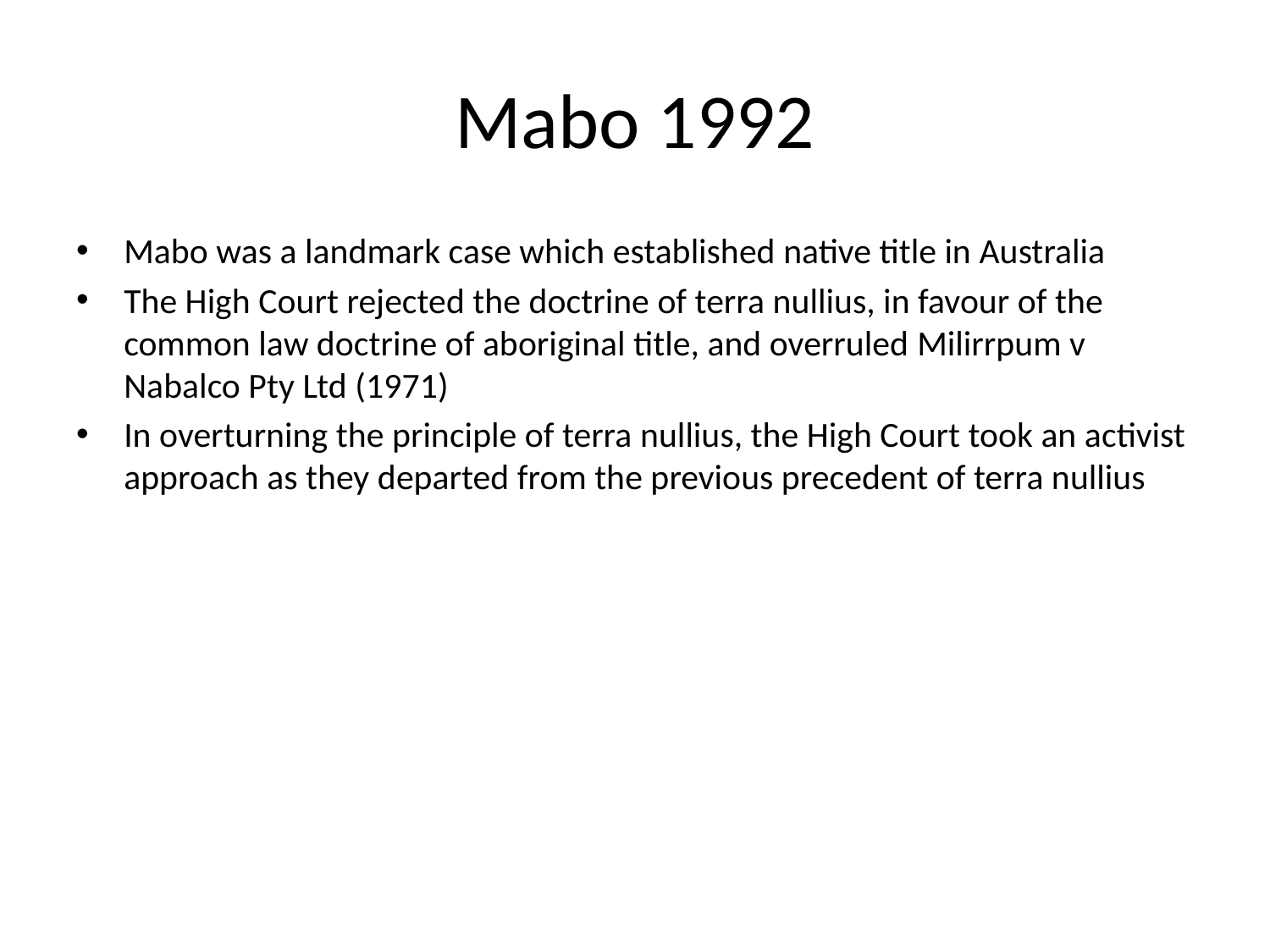

# Mabo 1992
Mabo was a landmark case which established native title in Australia
The High Court rejected the doctrine of terra nullius, in favour of the common law doctrine of aboriginal title, and overruled Milirrpum v Nabalco Pty Ltd (1971)
In overturning the principle of terra nullius, the High Court took an activist approach as they departed from the previous precedent of terra nullius